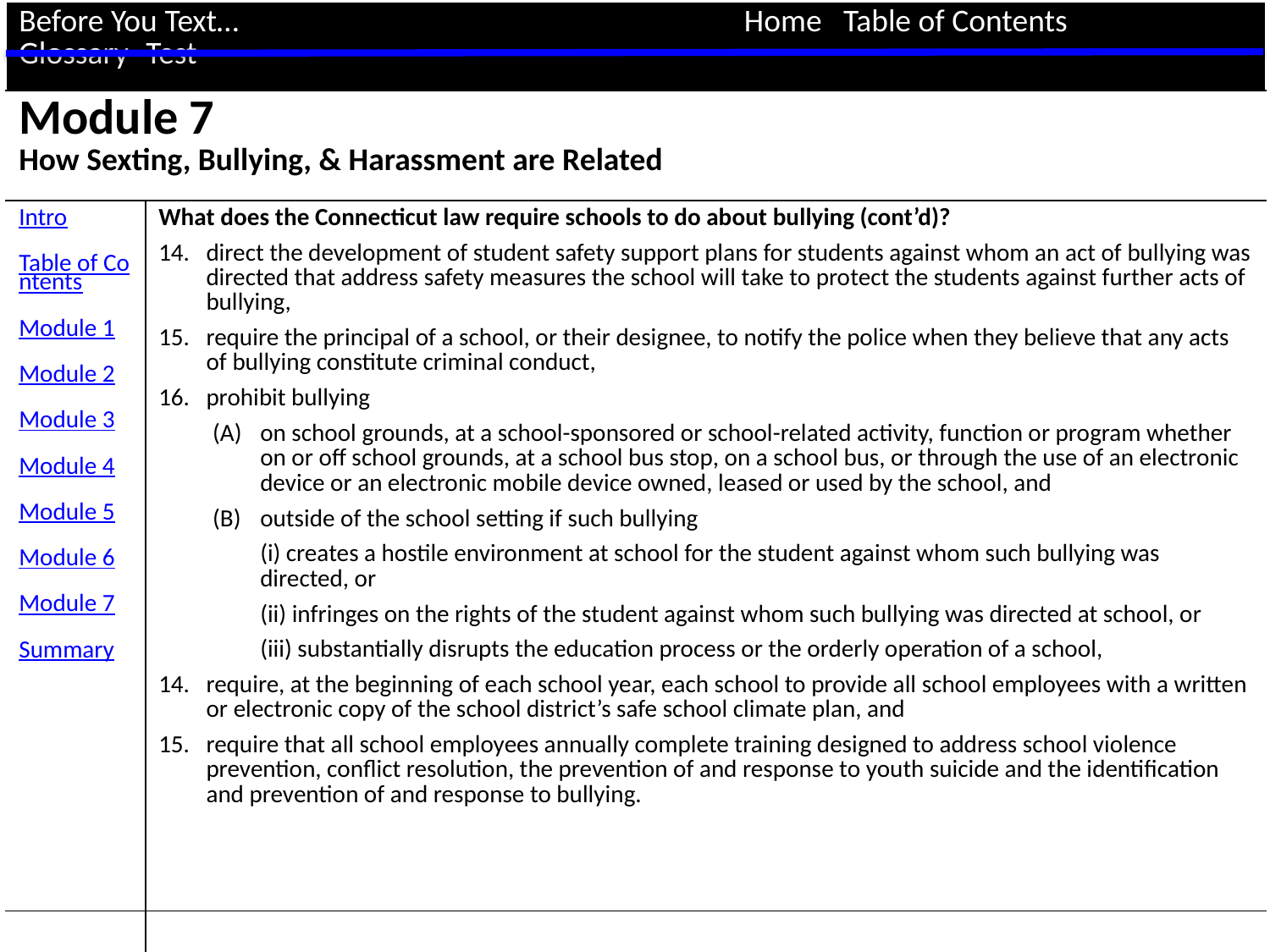

| Before You Text… Home Table of Contents Glossary Test |  |
| --- | --- |
| Module 7 How Sexting, Bullying, & Harassment are Related |  |
| Intro Table of Contents Module 1 Module 2 Module 3 Module 4 Module 5 Module 6 Module 7 Summary | What does the Connecticut law require schools to do about bullying (cont’d)? direct the development of student safety support plans for students against whom an act of bullying was directed that address safety measures the school will take to protect the students against further acts of bullying, require the principal of a school, or their designee, to notify the police when they believe that any acts of bullying constitute criminal conduct, prohibit bullying on school grounds, at a school-sponsored or school-related activity, function or program whether on or off school grounds, at a school bus stop, on a school bus, or through the use of an electronic device or an electronic mobile device owned, leased or used by the school, and outside of the school setting if such bullying (i) creates a hostile environment at school for the student against whom such bullying was directed, or (ii) infringes on the rights of the student against whom such bullying was directed at school, or (iii) substantially disrupts the education process or the orderly operation of a school, require, at the beginning of each school year, each school to provide all school employees with a written or electronic copy of the school district’s safe school climate plan, and require that all school employees annually complete training designed to address school violence prevention, conflict resolution, the prevention of and response to youth suicide and the identification and prevention of and response to bullying. |
|  |  |